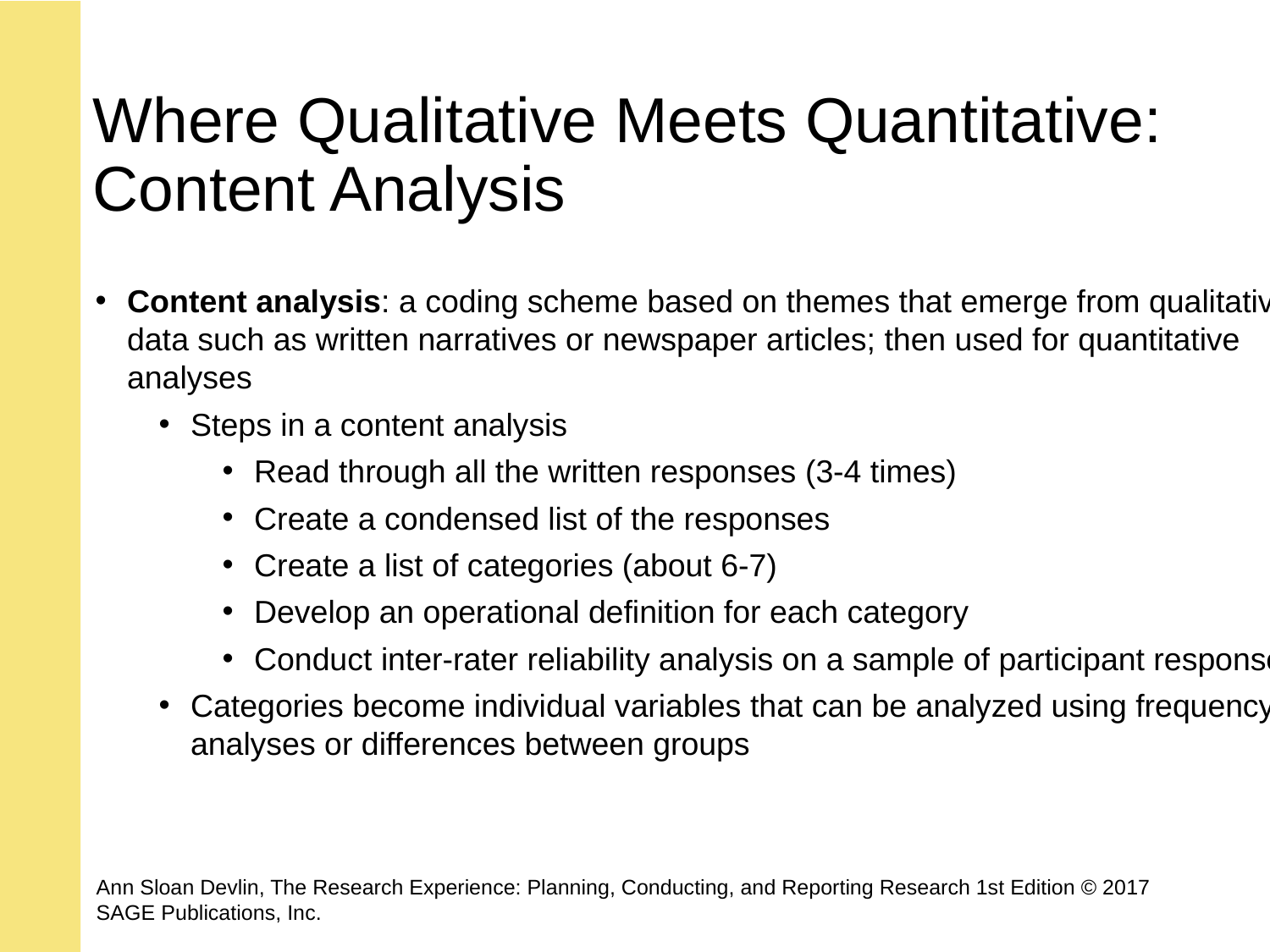

# Where Qualitative Meets Quantitative: Content Analysis
Content analysis: a coding scheme based on themes that emerge from qualitative data such as written narratives or newspaper articles; then used for quantitative analyses
Steps in a content analysis
Read through all the written responses (3-4 times)
Create a condensed list of the responses
Create a list of categories (about 6-7)
Develop an operational definition for each category
Conduct inter-rater reliability analysis on a sample of participant responses
Categories become individual variables that can be analyzed using frequency analyses or differences between groups